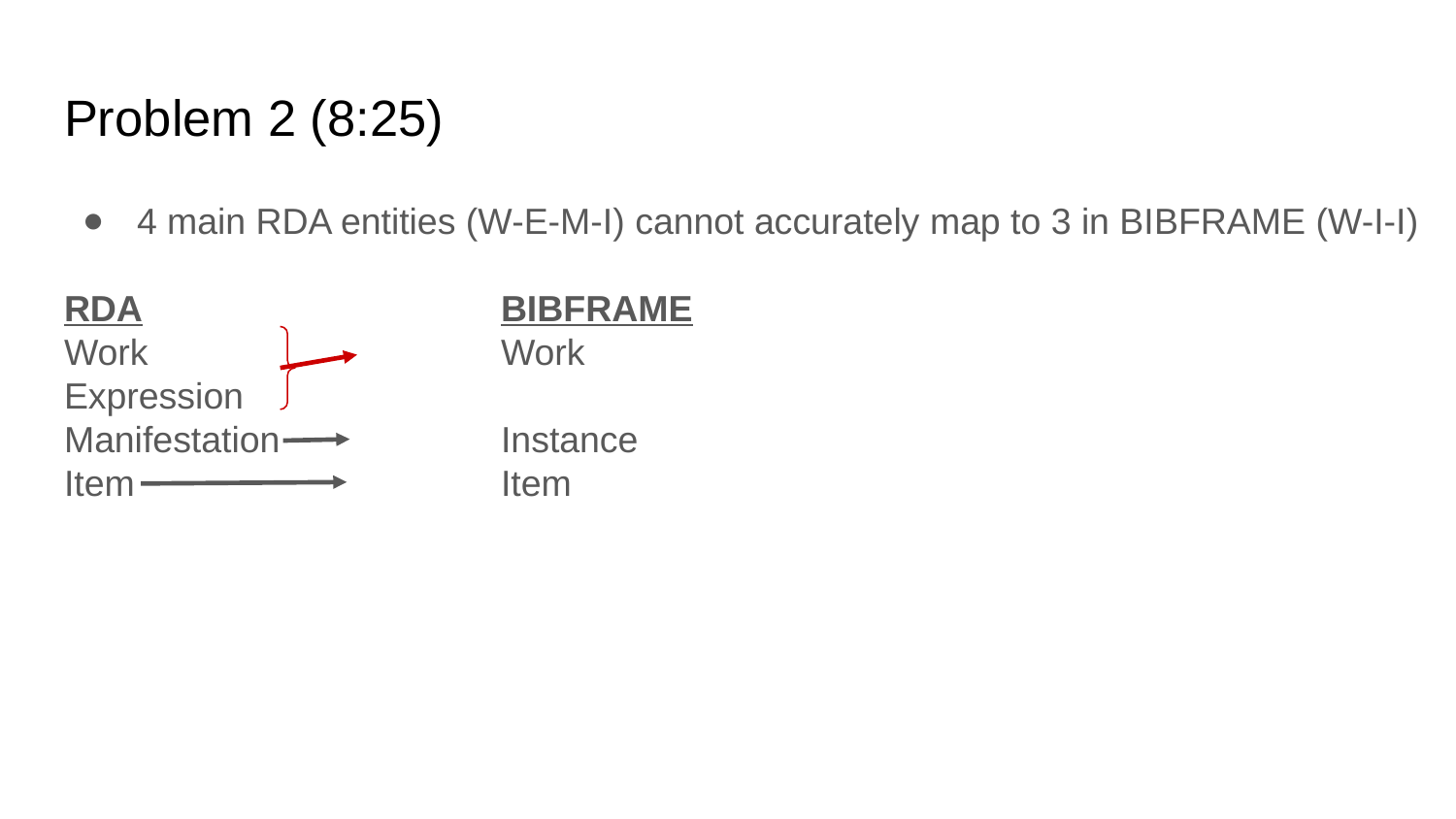

# Problem 2 (8:25)
4 main RDA entities (W-E-M-I) cannot accurately map to 3 in BIBFRAME (W-I-I)

RDA			BIBFRAME
Work			Work
Expression
Manifestation		Instance
Item 			Item